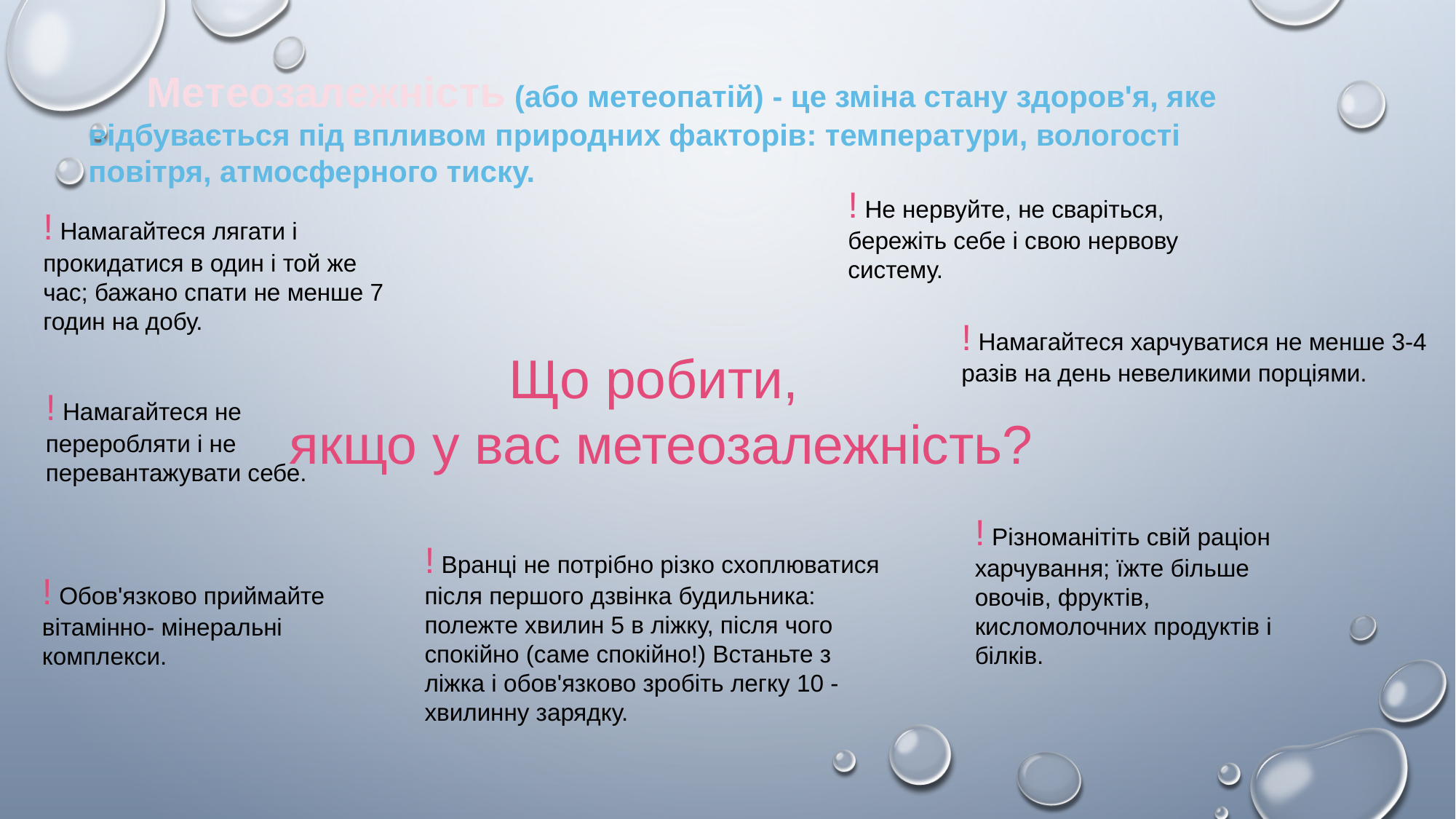

Метеозалежність (або метеопатій) - це зміна стану здоров'я, яке відбувається під впливом природних факторів: температури, вологості повітря, атмосферного тиску.
! Не нервуйте, не сваріться, бережіть себе і свою нервову систему.
! Намагайтеся лягати і прокидатися в один і той же час; бажано спати не менше 7 годин на добу.
! Намагайтеся харчуватися не менше 3-4 разів на день невеликими порціями.
Що робити,
якщо у вас метеозалежність?
! Намагайтеся не переробляти і не перевантажувати себе.
! Різноманітіть свій раціон харчування; їжте більше овочів, фруктів, кисломолочних продуктів і білків.
! Вранці не потрібно різко схоплюватися після першого дзвінка будильника: полежте хвилин 5 в ліжку, після чого спокійно (саме спокійно!) Встаньте з ліжка і обов'язково зробіть легку 10 -хвилинну зарядку.
! Обов'язково приймайте вітамінно- мінеральні комплекси.